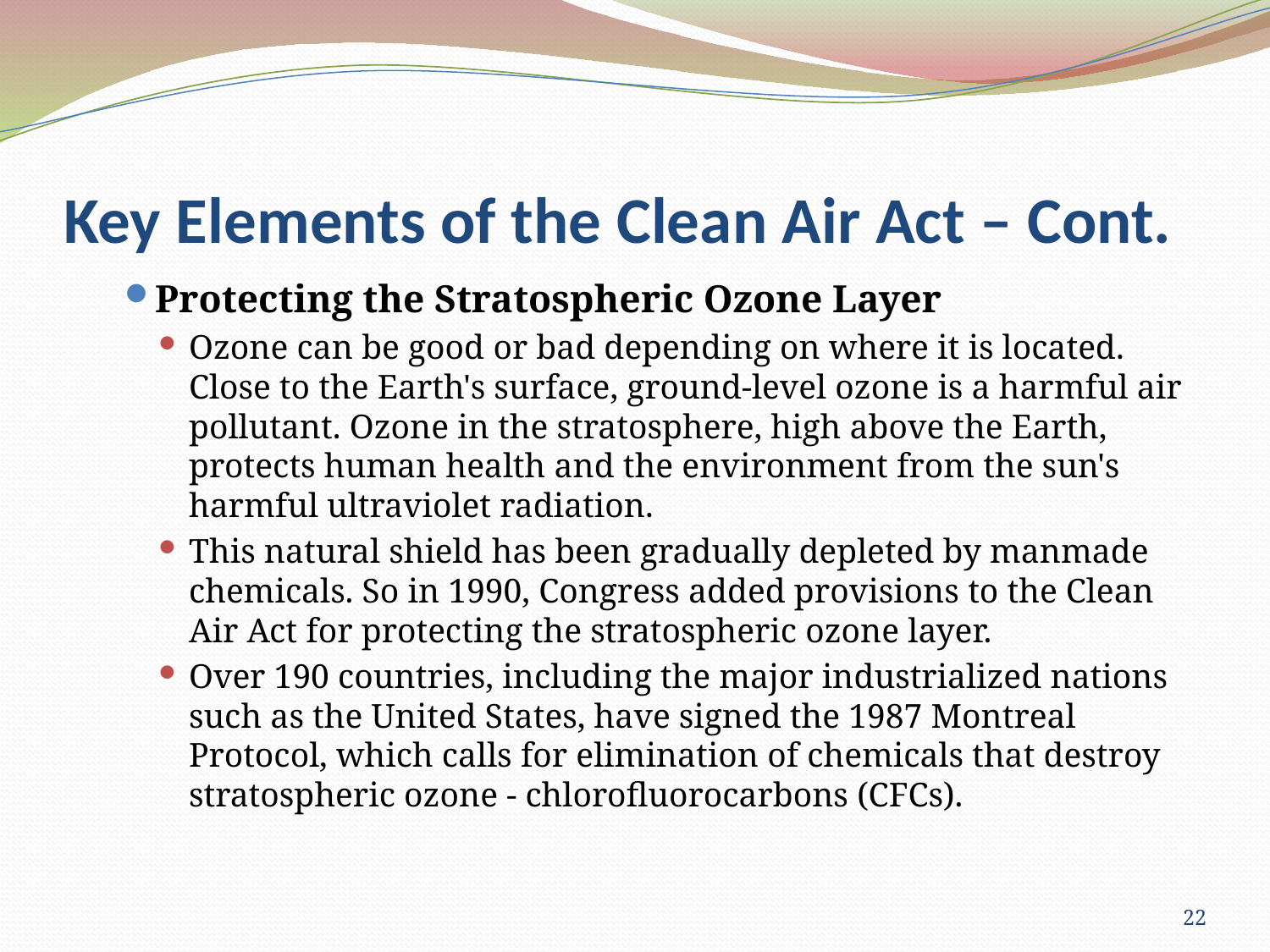

# Key Elements of the Clean Air Act – Cont.
Protecting the Stratospheric Ozone Layer
Ozone can be good or bad depending on where it is located. Close to the Earth's surface, ground-level ozone is a harmful air pollutant. Ozone in the stratosphere, high above the Earth, protects human health and the environment from the sun's harmful ultraviolet radiation.
This natural shield has been gradually depleted by manmade chemicals. So in 1990, Congress added provisions to the Clean Air Act for protecting the stratospheric ozone layer.
Over 190 countries, including the major industrialized nations such as the United States, have signed the 1987 Montreal Protocol, which calls for elimination of chemicals that destroy stratospheric ozone - chlorofluorocarbons (CFCs).
22